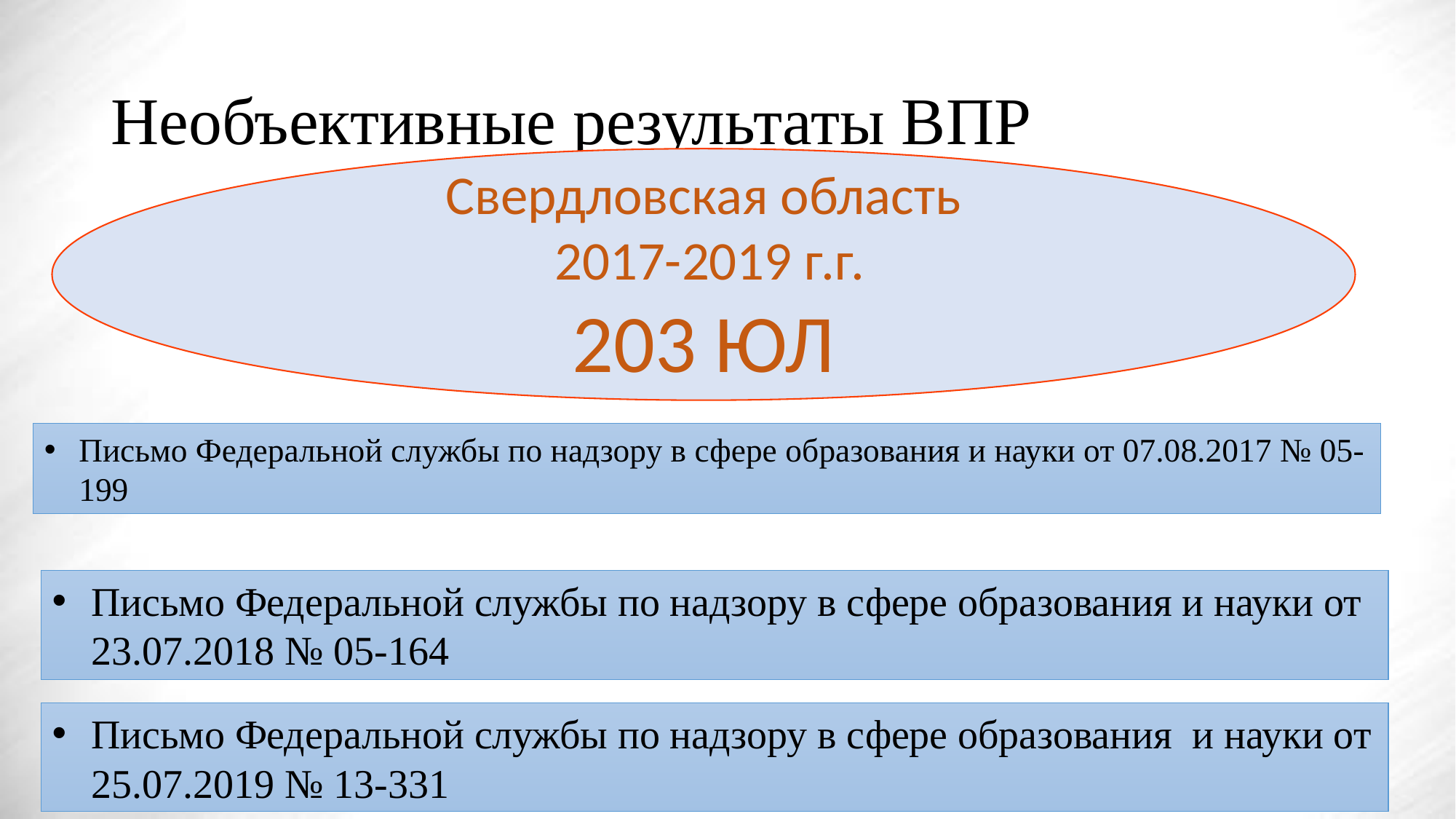

# Необъективные результаты ВПР
Свердловская область
 2017-2019 г.г.
203 ЮЛ
Письмо Федеральной службы по надзору в сфере образования и науки от 07.08.2017 № 05-199
Письмо Федеральной службы по надзору в сфере образования и науки от 23.07.2018 № 05-164
Письмо Федеральной службы по надзору в сфере образования  и науки от 25.07.2019 № 13-331